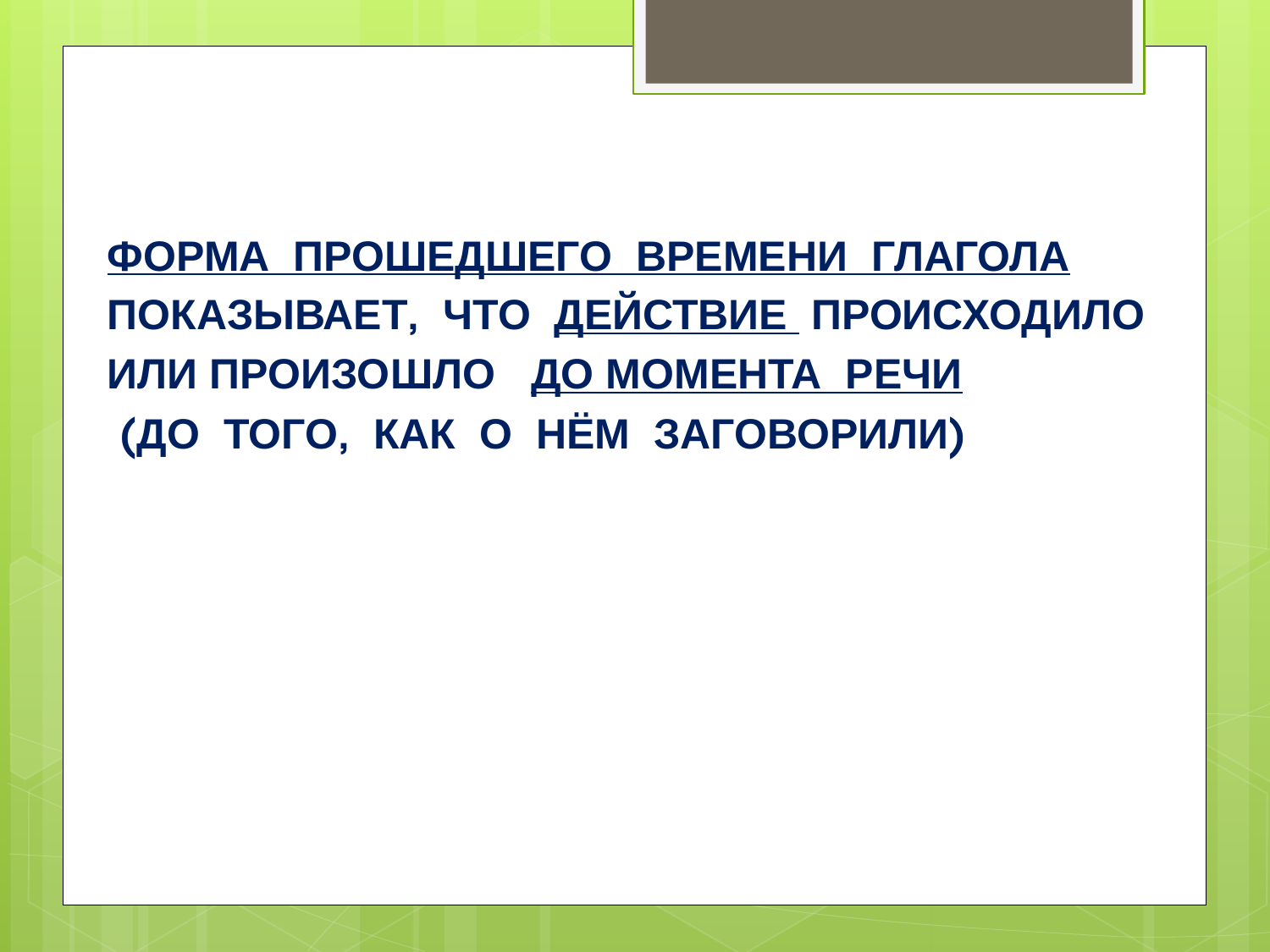

ФОРМА  ПРОШЕДШЕГО  ВРЕМЕНИ  ГЛАГОЛА
ПОКАЗЫВАЕТ,  ЧТО  ДЕЙСТВИЕ  ПРОИСХОДИЛО
ИЛИ ПРОИЗОШЛО   ДО МОМЕНТА  РЕЧИ
 (ДО  ТОГО,  КАК  О  НЁМ  ЗАГОВОРИЛИ)